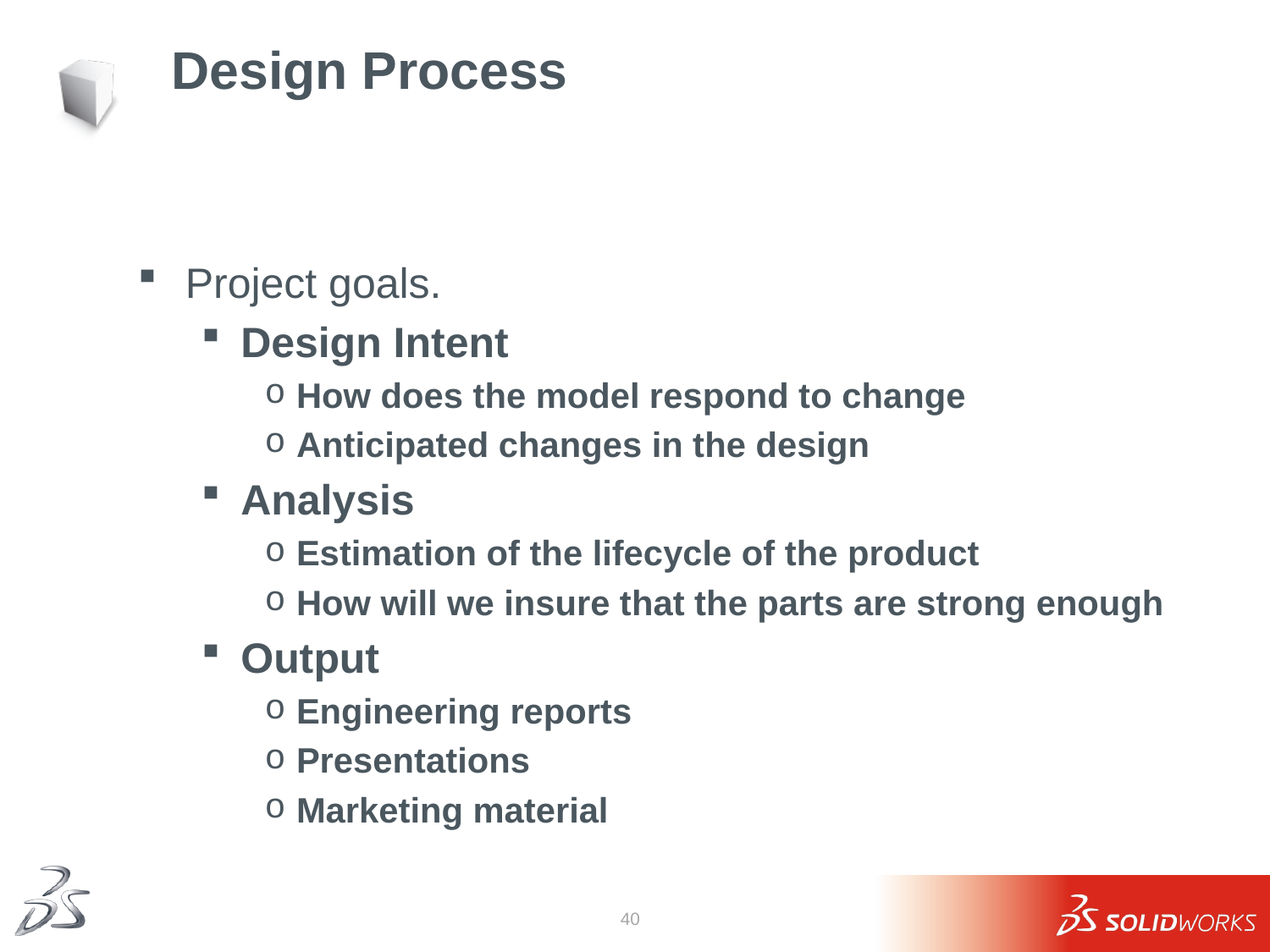

# Design Process
Project goals.
Design Intent
How does the model respond to change
Anticipated changes in the design
Analysis
Estimation of the lifecycle of the product
How will we insure that the parts are strong enough
Output
Engineering reports
Presentations
Marketing material